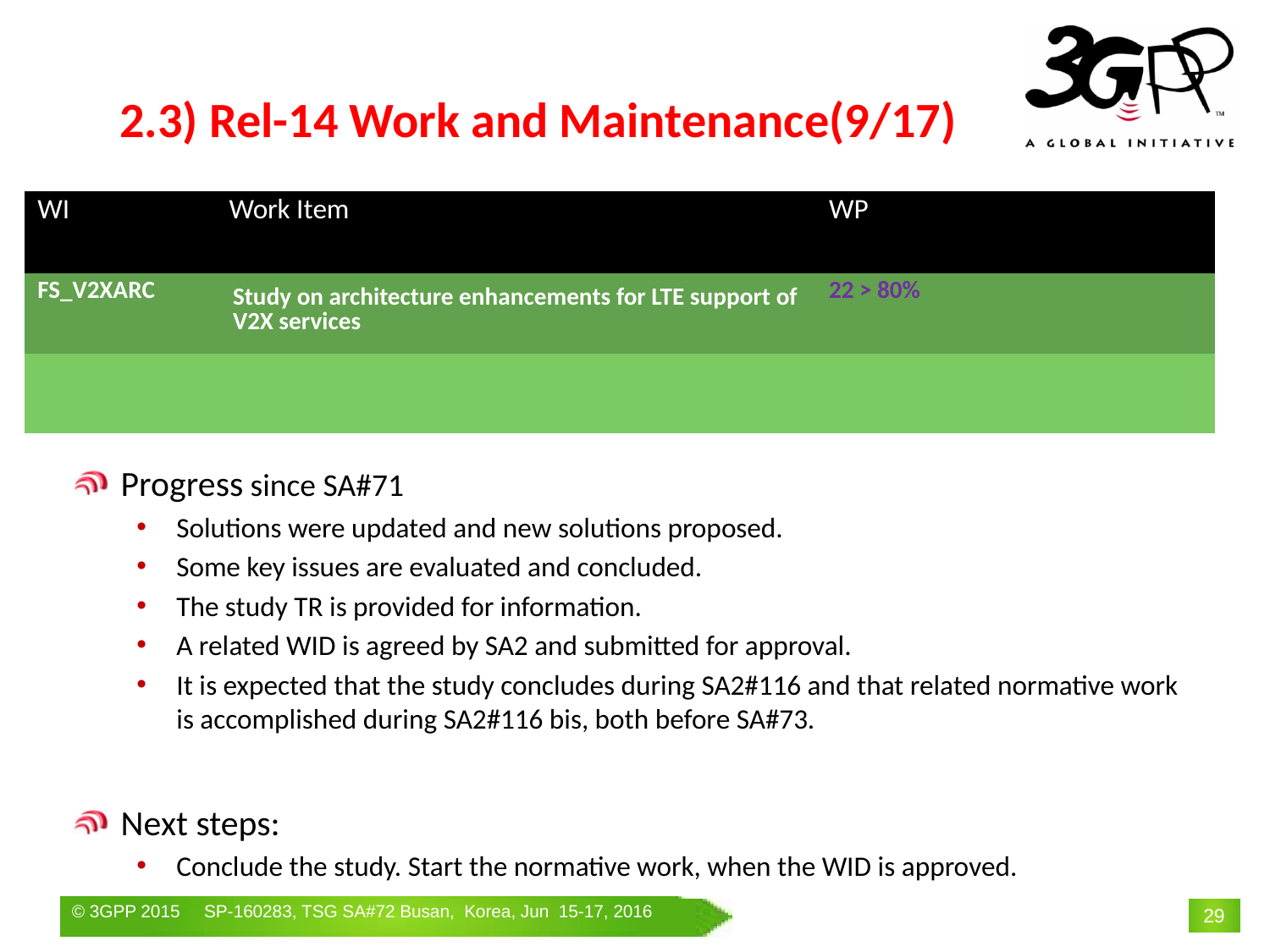

# 2.3) Rel-14 Work and Maintenance(9/17)
| WI | Work Item | WP |  |  |
| --- | --- | --- | --- | --- |
| FS\_V2XARC | Study on architecture enhancements for LTE support of V2X services | 22 > 80% |  |  |
|  |  |  |  |  |
Progress since SA#71
Solutions were updated and new solutions proposed.
Some key issues are evaluated and concluded.
The study TR is provided for information.
A related WID is agreed by SA2 and submitted for approval.
It is expected that the study concludes during SA2#116 and that related normative work is accomplished during SA2#116 bis, both before SA#73.

Next steps:
Conclude the study. Start the normative work, when the WID is approved.